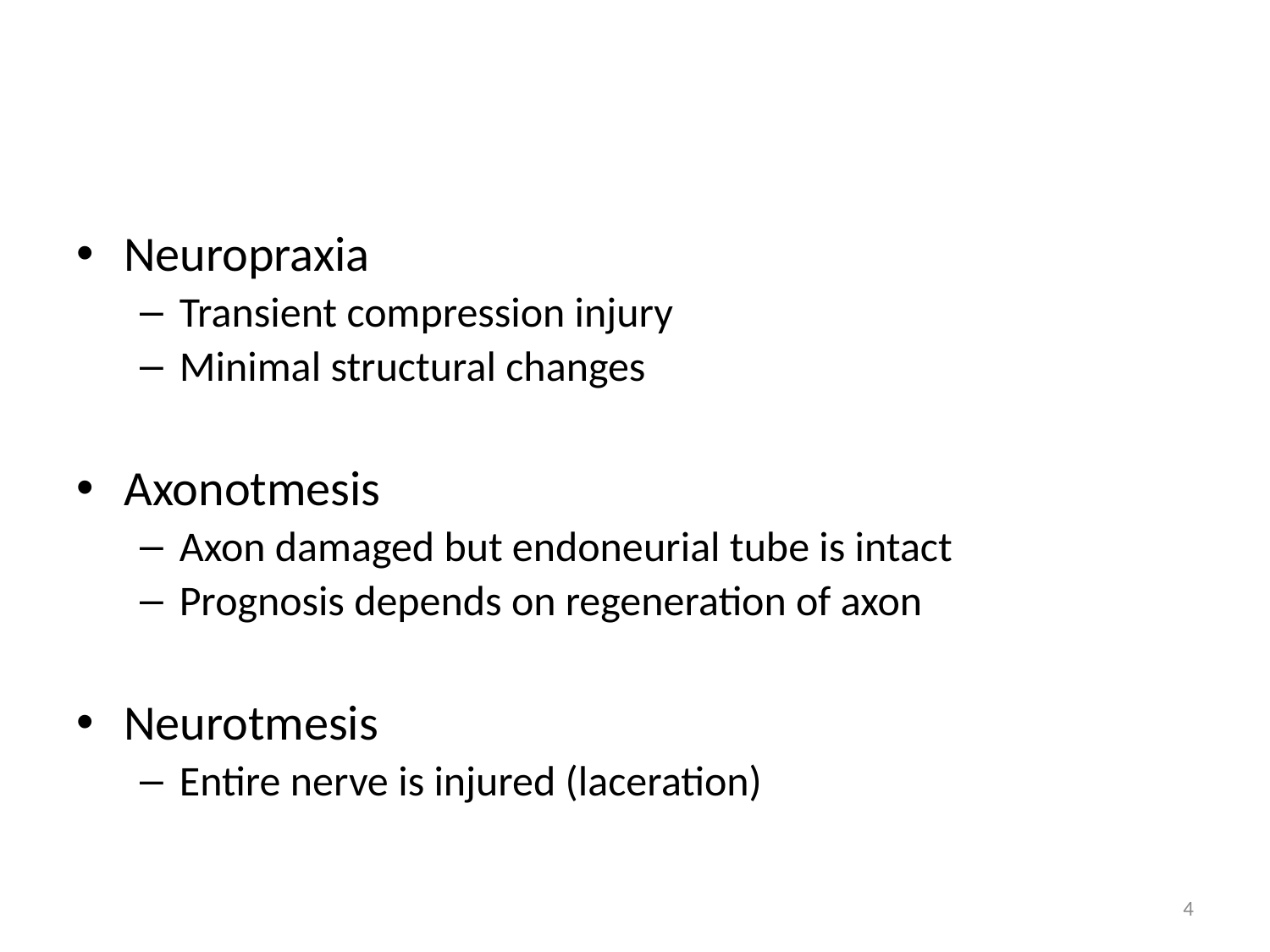

#
Neuropraxia
Transient compression injury
Minimal structural changes

Axonotmesis
Axon damaged but endoneurial tube is intact
Prognosis depends on regeneration of axon

Neurotmesis
Entire nerve is injured (laceration)

4